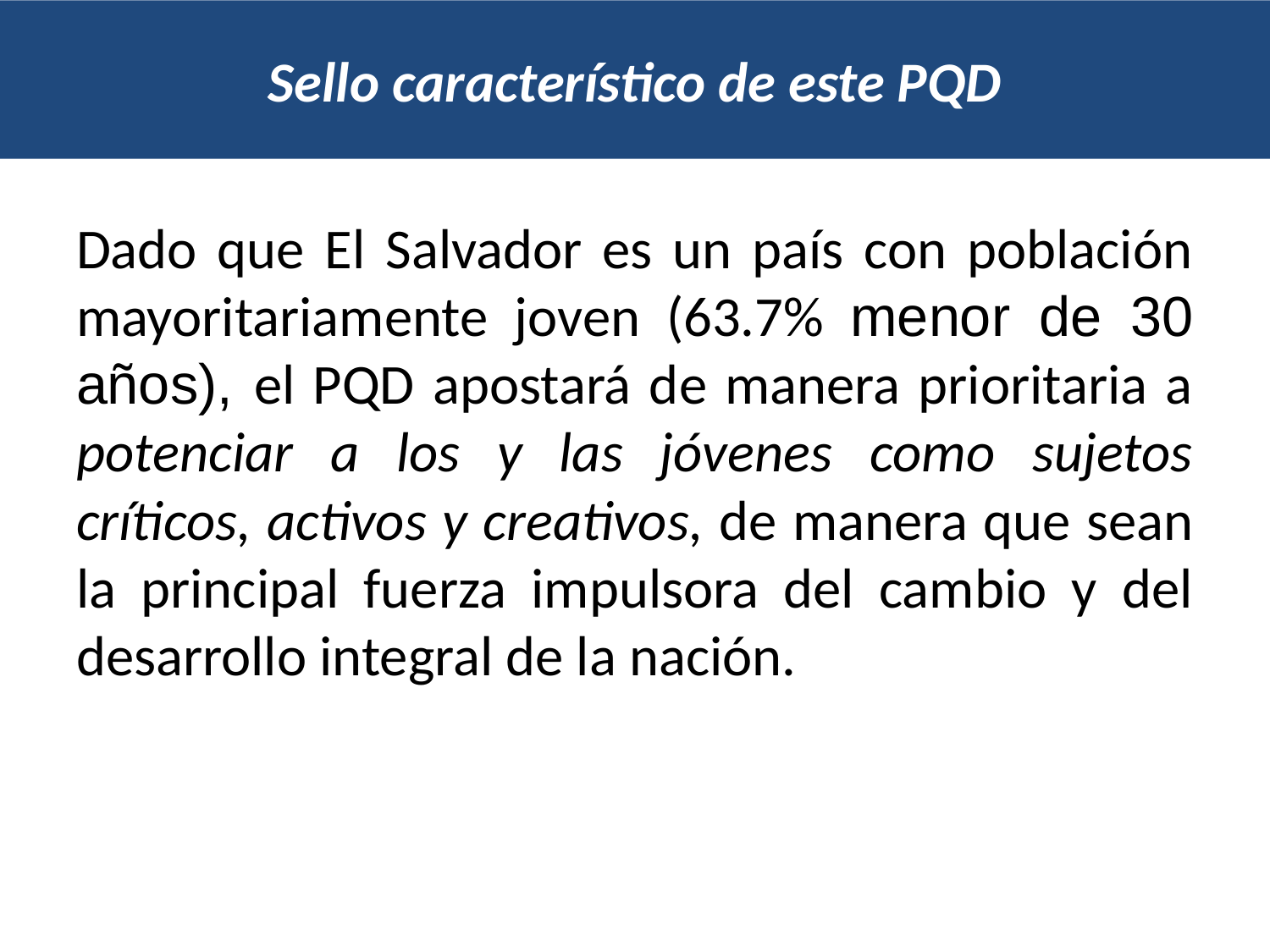

Sello característico de este PQD
Dado que El Salvador es un país con población mayoritariamente joven (63.7% menor de 30 años), el PQD apostará de manera prioritaria a potenciar a los y las jóvenes como sujetos críticos, activos y creativos, de manera que sean la principal fuerza impulsora del cambio y del desarrollo integral de la nación.